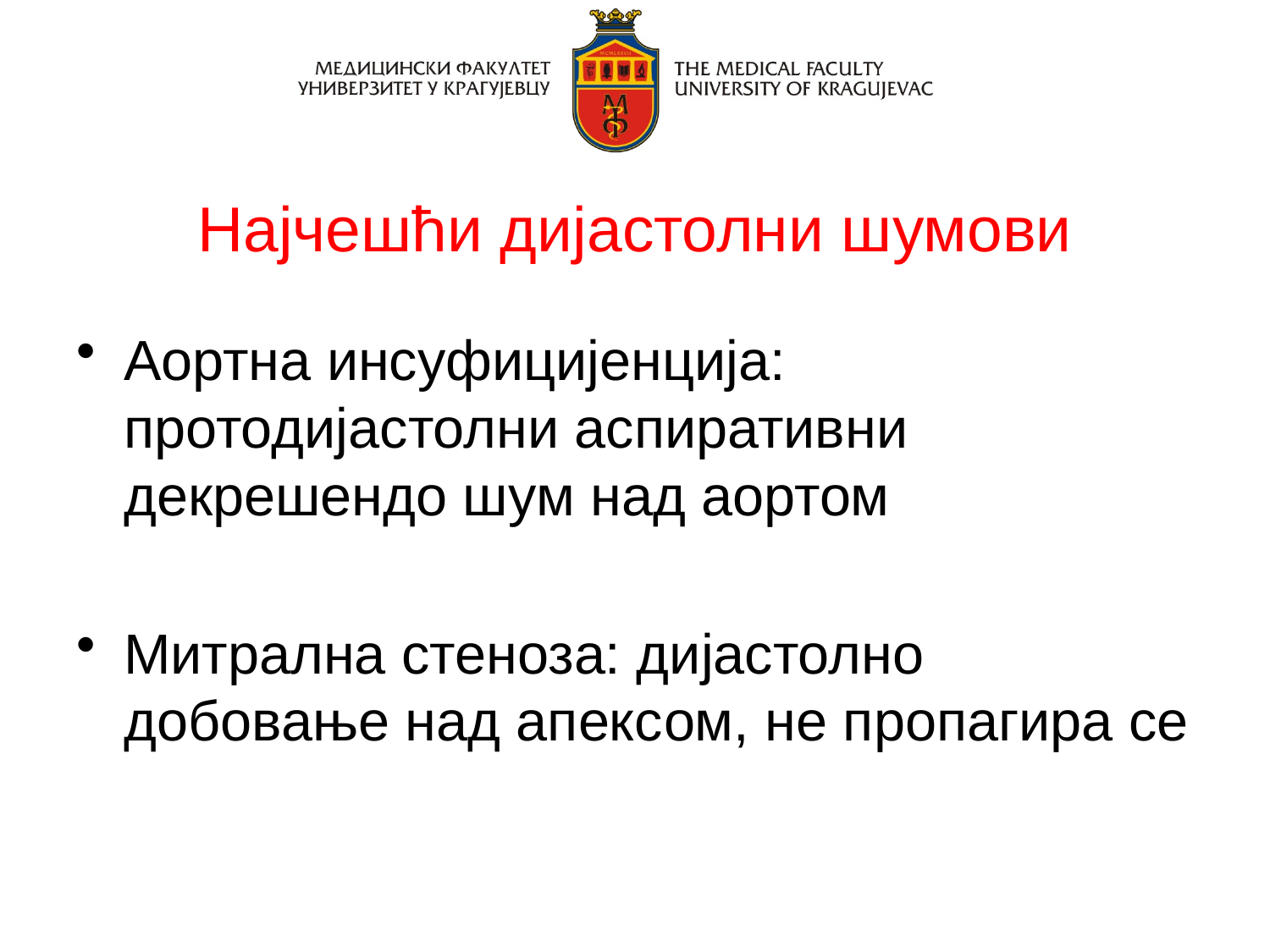

# Најчешћи дијастолни шумови
Аортна инсуфицијенција: протодијастолни аспиративни декрешендо шум над аортом

Митрална стеноза: дијастолно добовање над апексом, не пропагира се